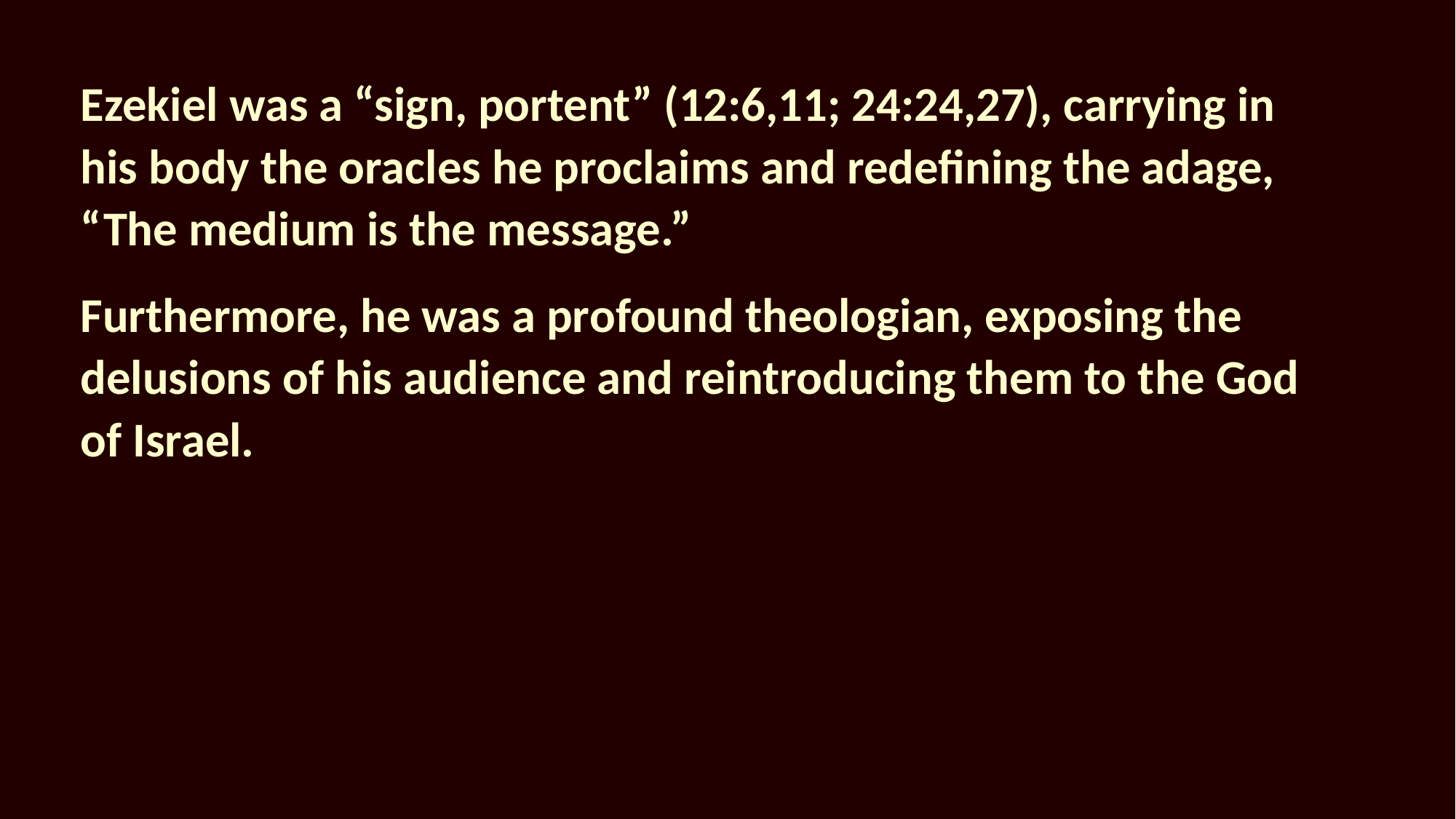

Ezekiel was a “sign, portent” (12:6,11; 24:24,27), carrying in his body the oracles he proclaims and redefining the adage, “The medium is the message.”
Furthermore, he was a profound theologian, exposing the delusions of his audience and reintroducing them to the God of Israel.